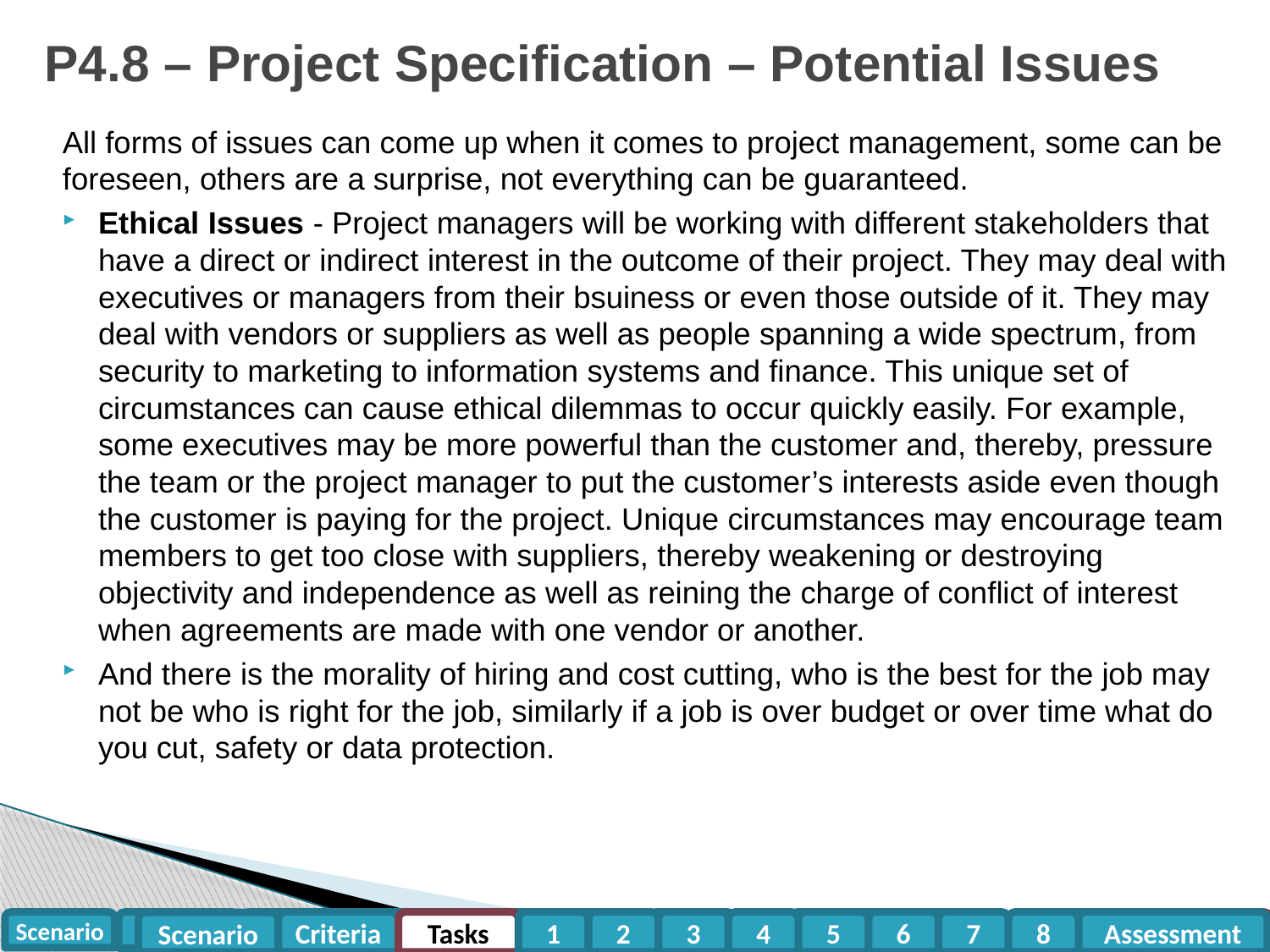

# P4.8 – Project Specification – Potential Issues
All forms of issues can come up when it comes to project management, some can be foreseen, others are a surprise, not everything can be guaranteed.
Ethical Issues - Project managers will be working with different stakeholders that have a direct or indirect interest in the outcome of their project. They may deal with executives or managers from their bsuiness or even those outside of it. They may deal with vendors or suppliers as well as people spanning a wide spectrum, from security to marketing to information systems and finance. This unique set of circumstances can cause ethical dilemmas to occur quickly easily. For example, some executives may be more powerful than the customer and, thereby, pressure the team or the project manager to put the customer’s interests aside even though the customer is paying for the project. Unique circumstances may encourage team members to get too close with suppliers, thereby weakening or destroying objectivity and independence as well as reining the charge of conflict of interest when agreements are made with one vendor or another.
And there is the morality of hiring and cost cutting, who is the best for the job may not be who is right for the job, similarly if a job is over budget or over time what do you cut, safety or data protection.
Criteria
Tasks
1
2
3
4
5
6
7
8
Assessment
Scenario